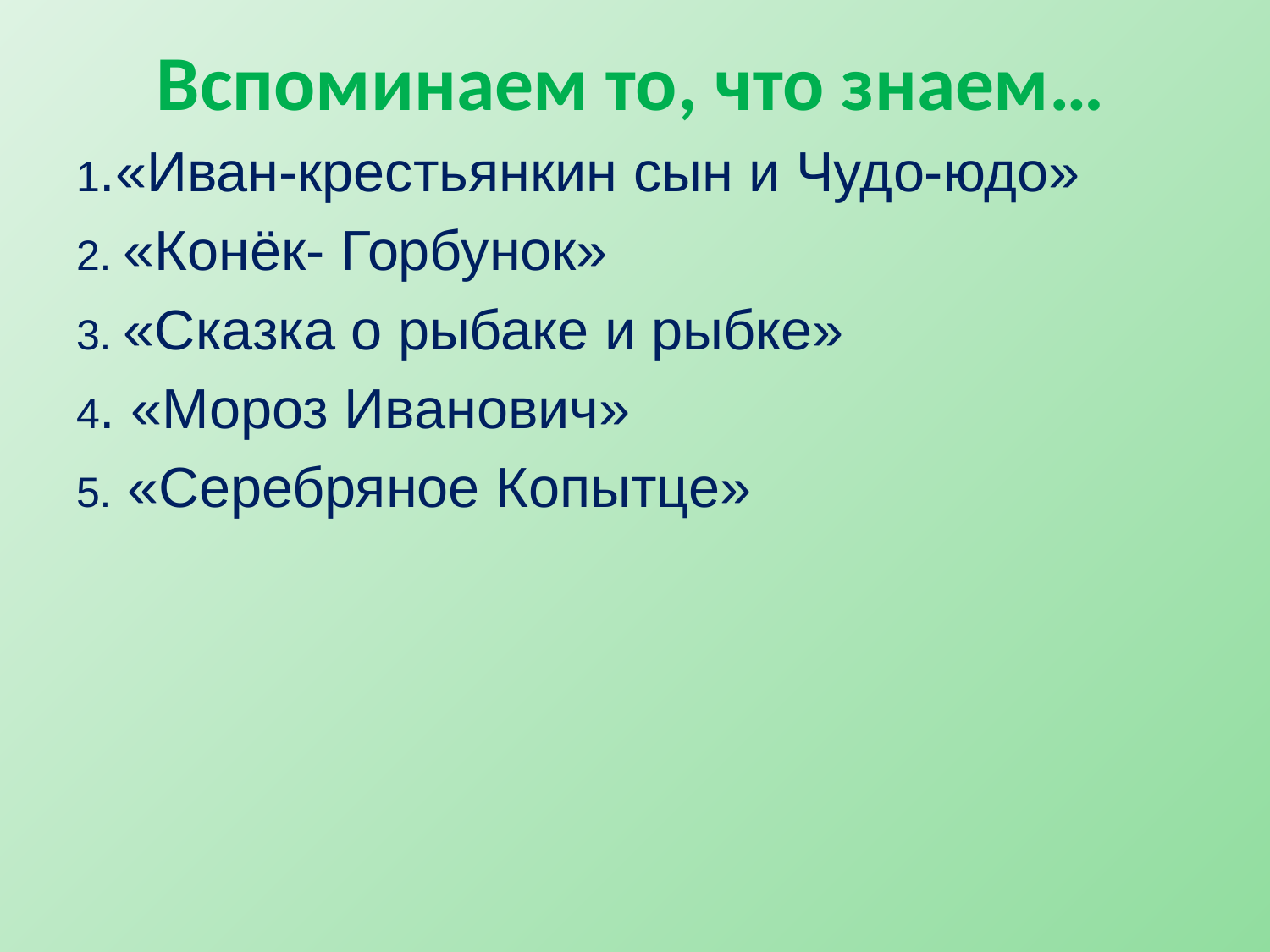

# Вспоминаем то, что знаем…
1.«Иван-крестьянкин сын и Чудо-юдо»
2. «Конёк- Горбунок»
3. «Сказка о рыбаке и рыбке»
4. «Мороз Иванович»
5. «Серебряное Копытце»